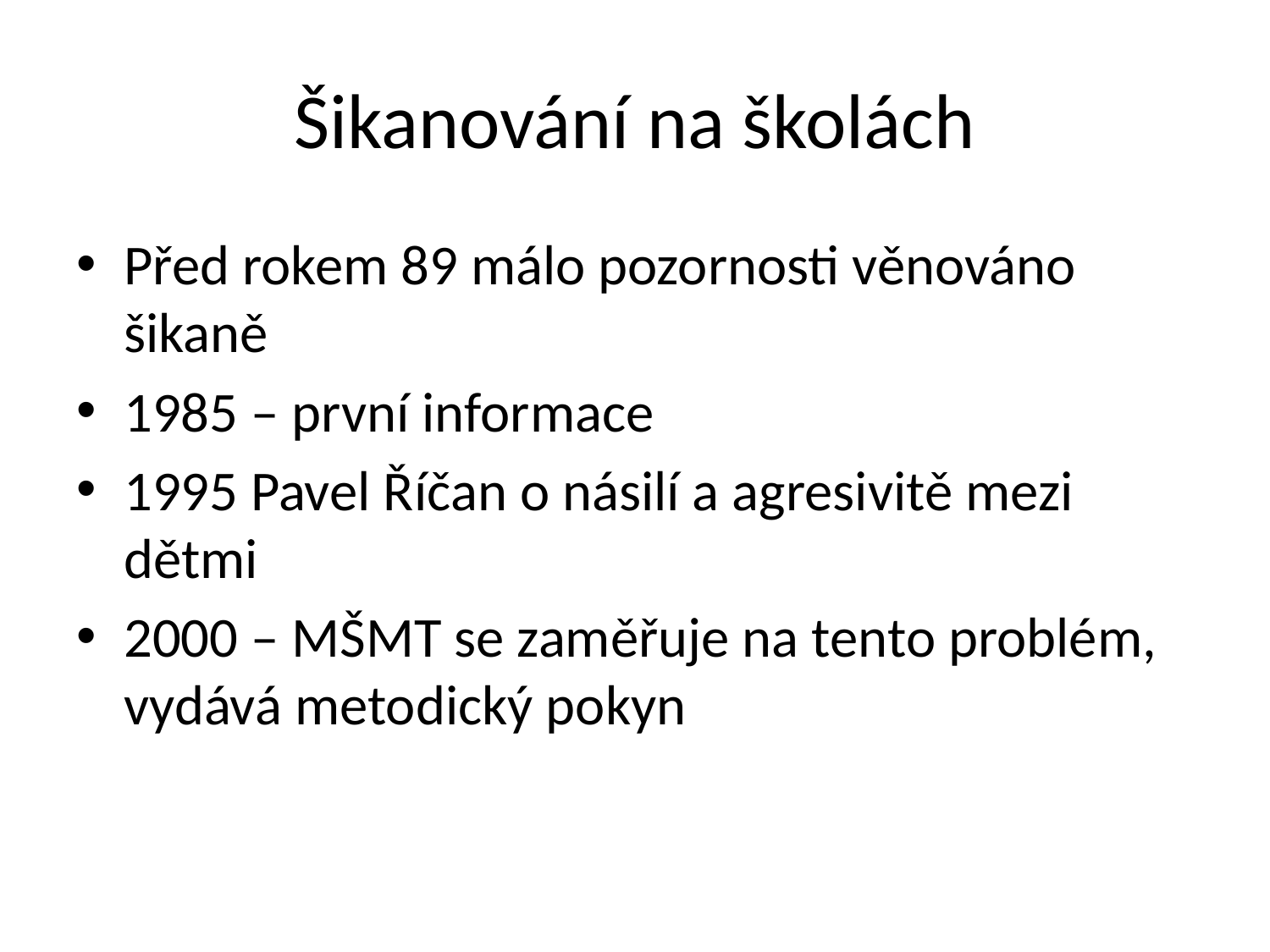

# Šikanování na školách
Před rokem 89 málo pozornosti věnováno šikaně
1985 – první informace
1995 Pavel Říčan o násilí a agresivitě mezi dětmi
2000 – MŠMT se zaměřuje na tento problém, vydává metodický pokyn